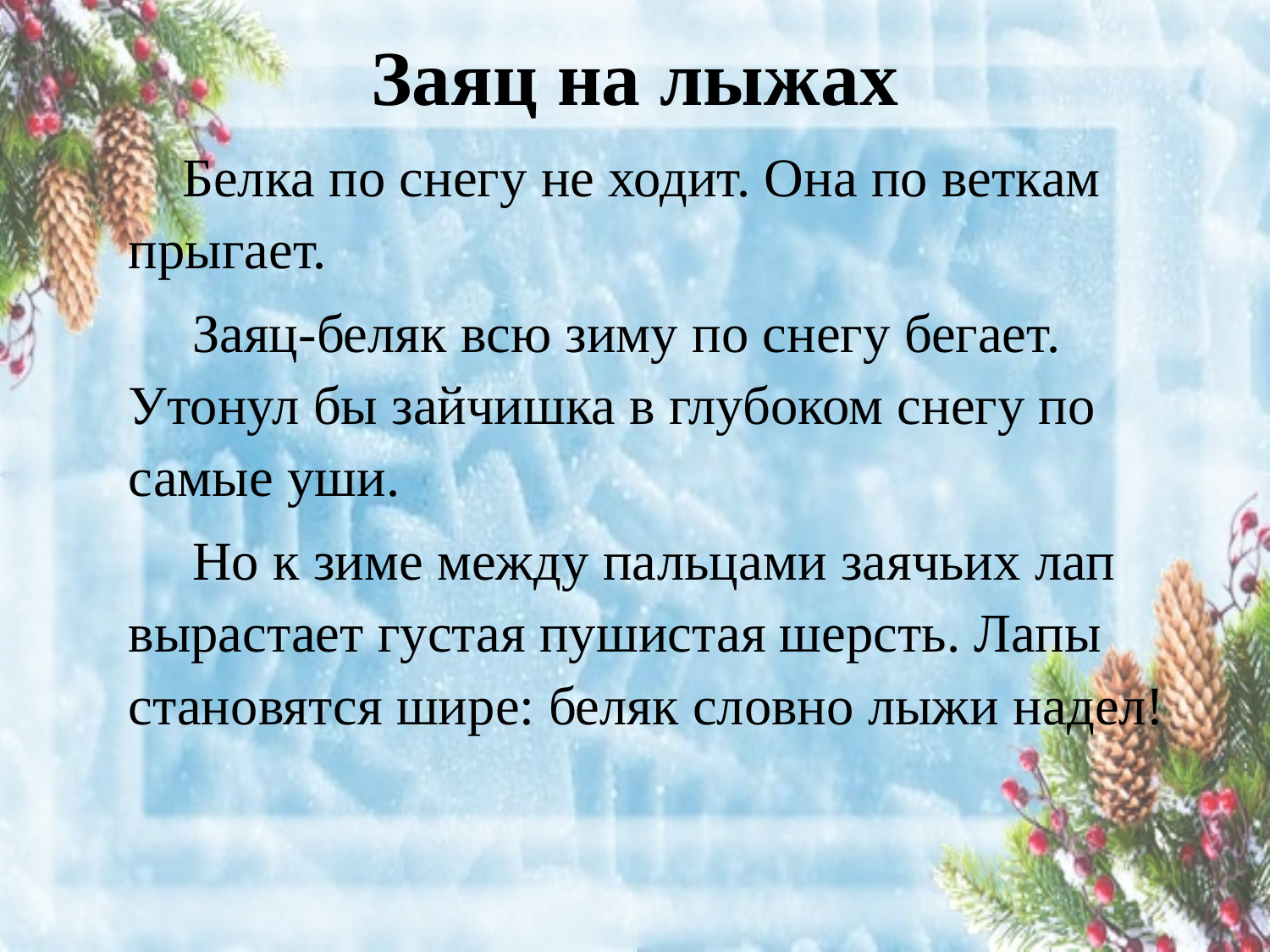

# Заяц на лыжах
        Белка по снегу не ходит. Она по веткам прыгает.
        Заяц-беляк всю зиму по снегу бегает. Утонул бы зайчишка в глубоком снегу по самые уши.
        Но к зиме между пальцами заячьих лап вырастает густая пушистая шерсть. Лапы становятся шире: беляк словно лыжи надел!